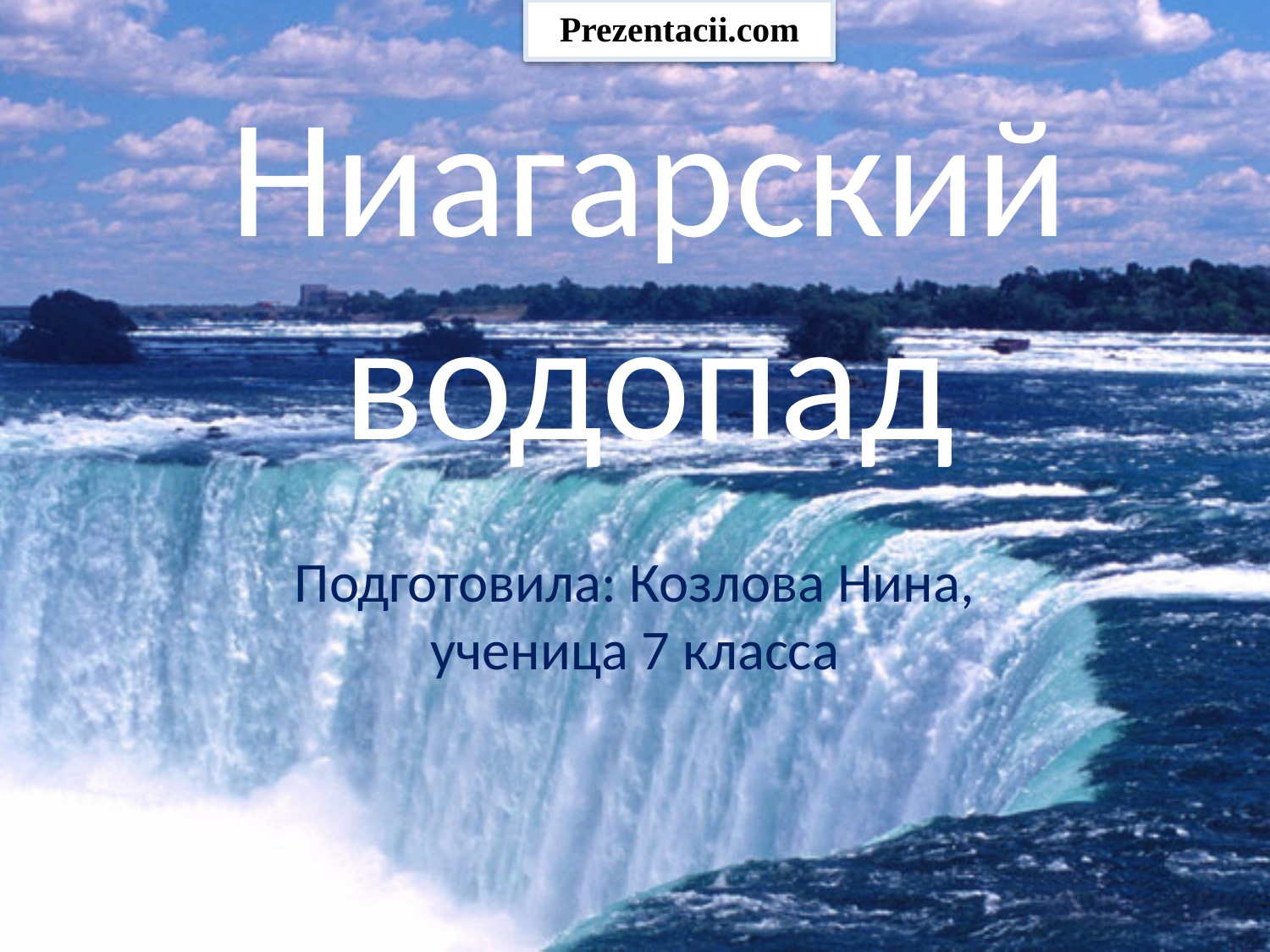

Prezentacii.com
# Ниагарский водопад
Подготовила: Козлова Нина, ученица 7 класса